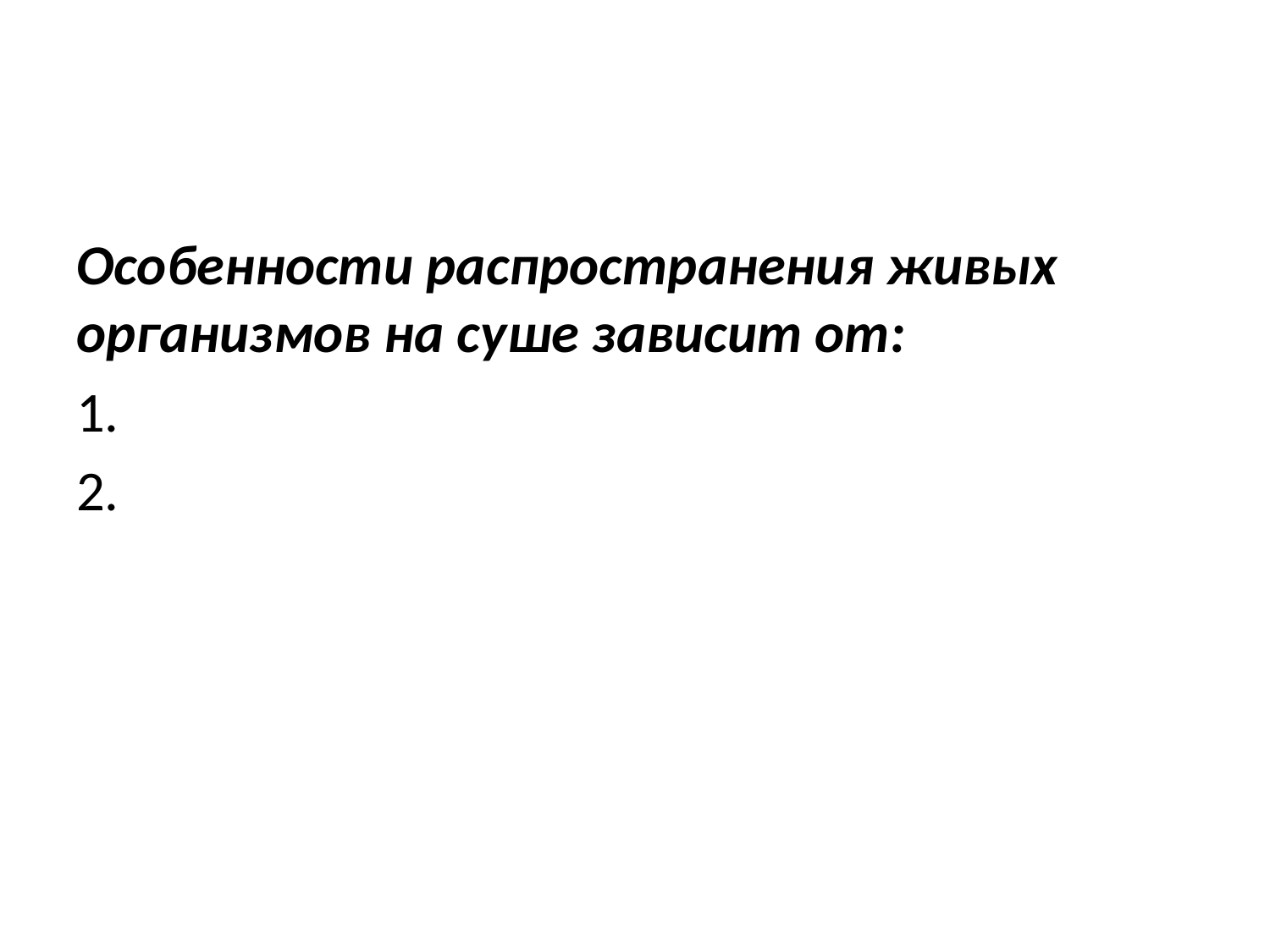

#
Особенности распространения живых организмов на суше зависит от:
1.
2.